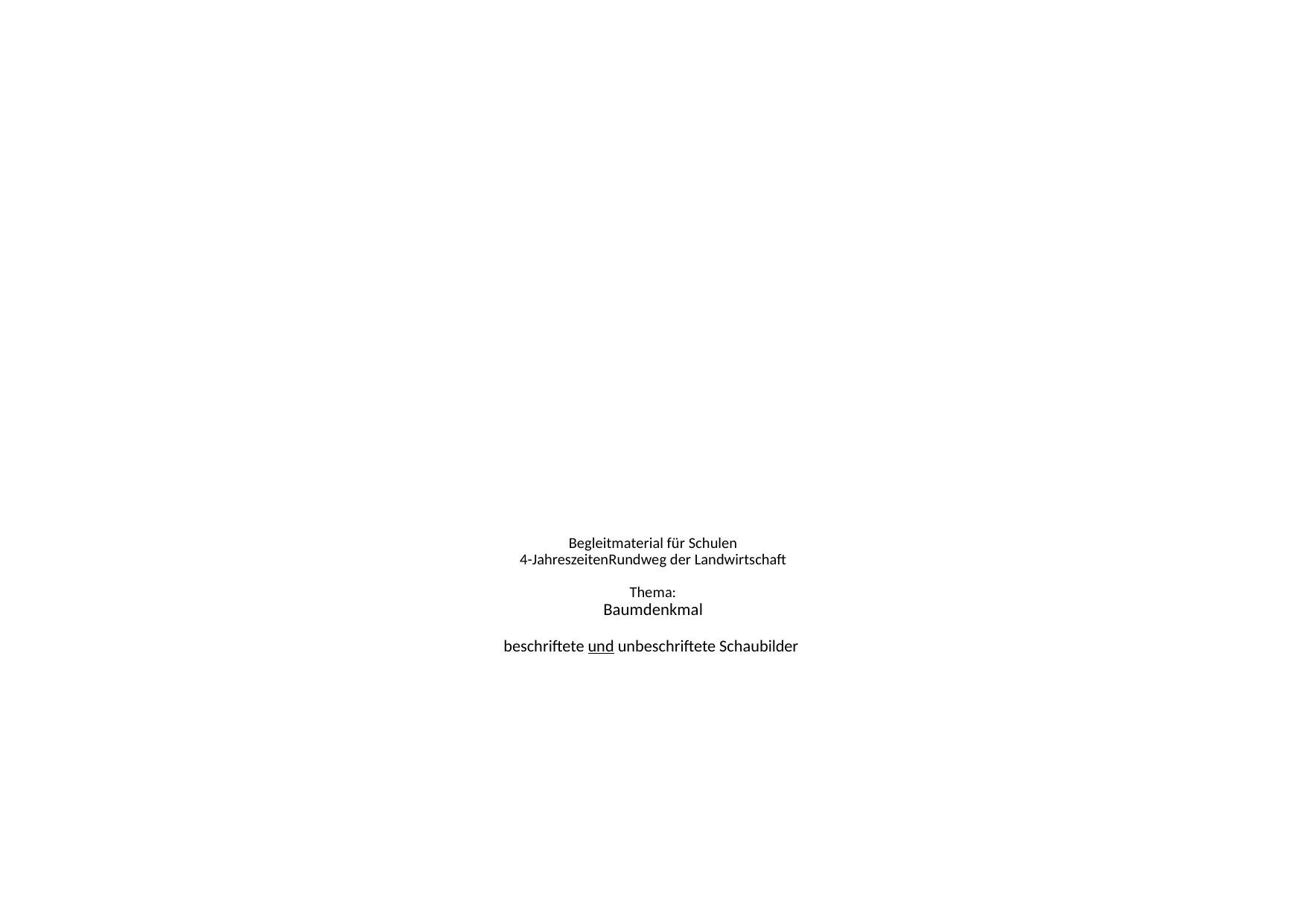

# Begleitmaterial für Schulen 4-JahreszeitenRundweg der Landwirtschaft Thema: Baumdenkmal beschriftete und unbeschriftete Schaubilder